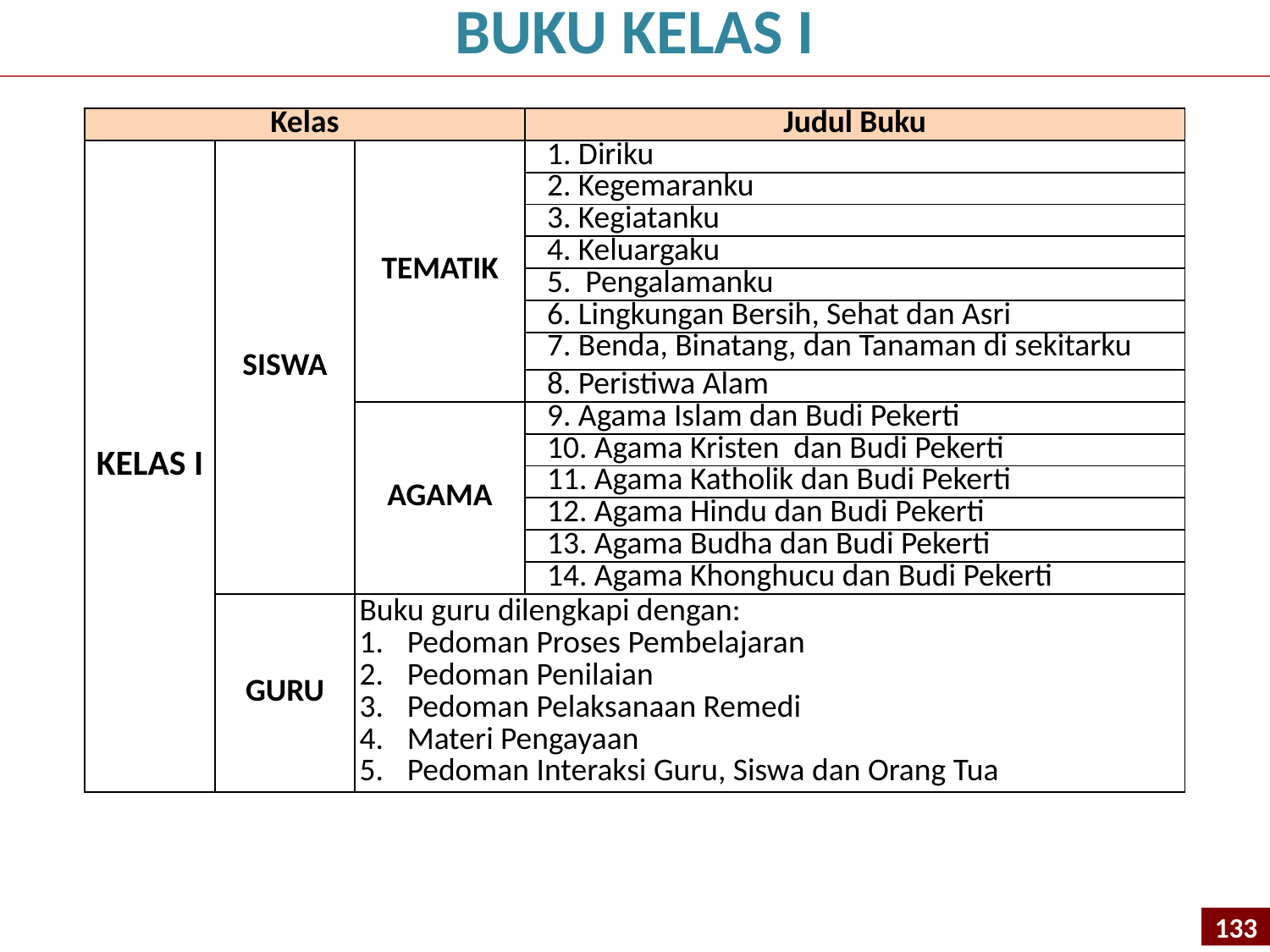

BUKU KELAS I
| Kelas |  |  | Judul Buku |
| --- | --- | --- | --- |
| KELAS I | SISWA | TEMATIK | 1. Diriku |
|  |  |  | 2. Kegemaranku |
|  |  |  | 3. Kegiatanku |
|  |  |  | 4. Keluargaku |
|  |  |  | 5.  Pengalamanku |
|  |  |  | 6. Lingkungan Bersih, Sehat dan Asri |
|  |  |  | 7. Benda, Binatang, dan Tanaman di sekitarku |
|  |  |  | 8. Peristiwa Alam |
|  |  | AGAMA | 9. Agama Islam dan Budi Pekerti |
|  |  |  | 10. Agama Kristen dan Budi Pekerti |
|  |  |  | 11. Agama Katholik dan Budi Pekerti |
|  |  |  | 12. Agama Hindu dan Budi Pekerti |
|  |  |  | 13. Agama Budha dan Budi Pekerti |
|  |  |  | 14. Agama Khonghucu dan Budi Pekerti |
|  | GURU | Buku guru dilengkapi dengan: Pedoman Proses Pembelajaran Pedoman Penilaian Pedoman Pelaksanaan Remedi Materi Pengayaan Pedoman Interaksi Guru, Siswa dan Orang Tua |  |
133